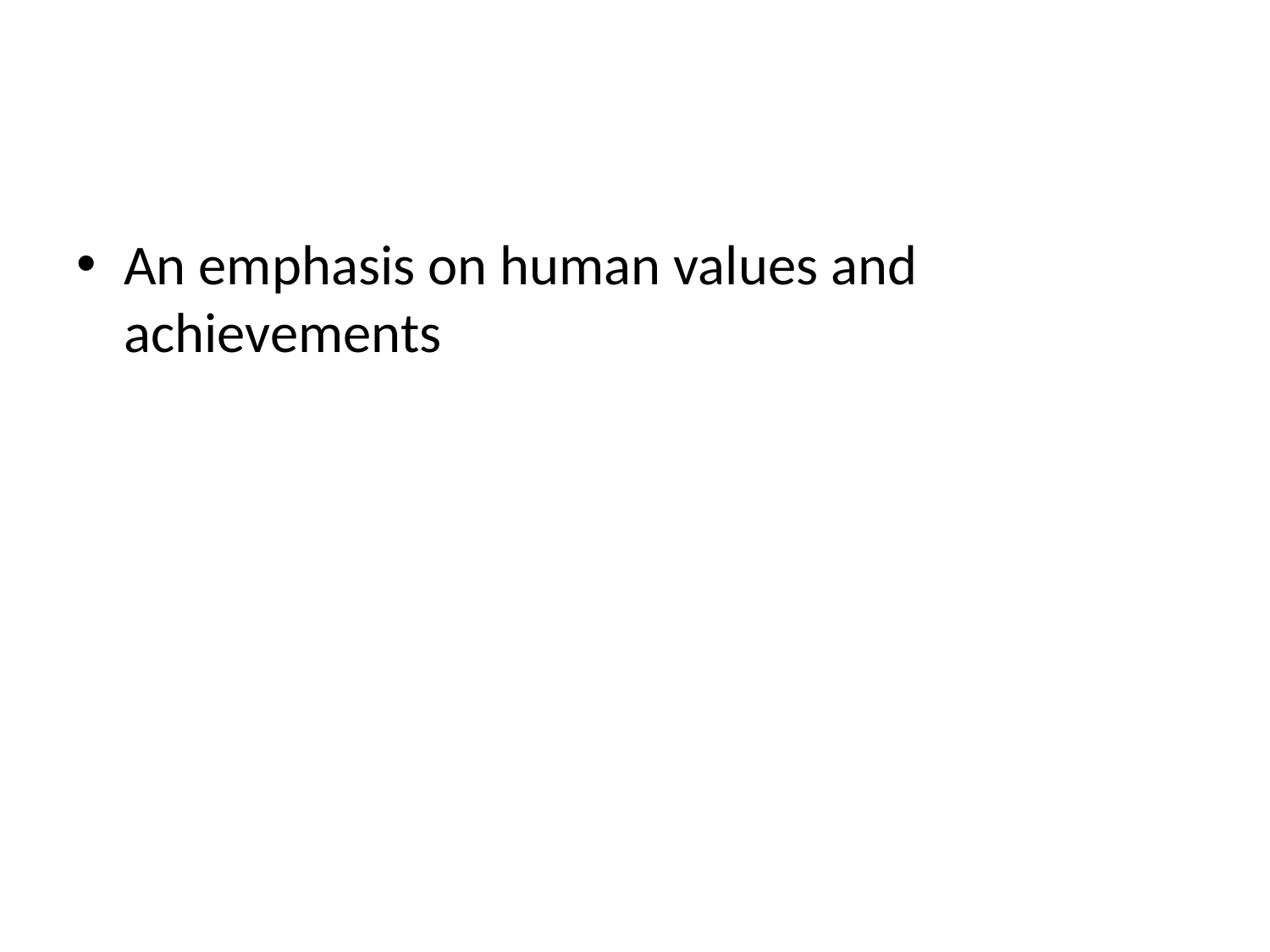

#
An emphasis on human values and achievements